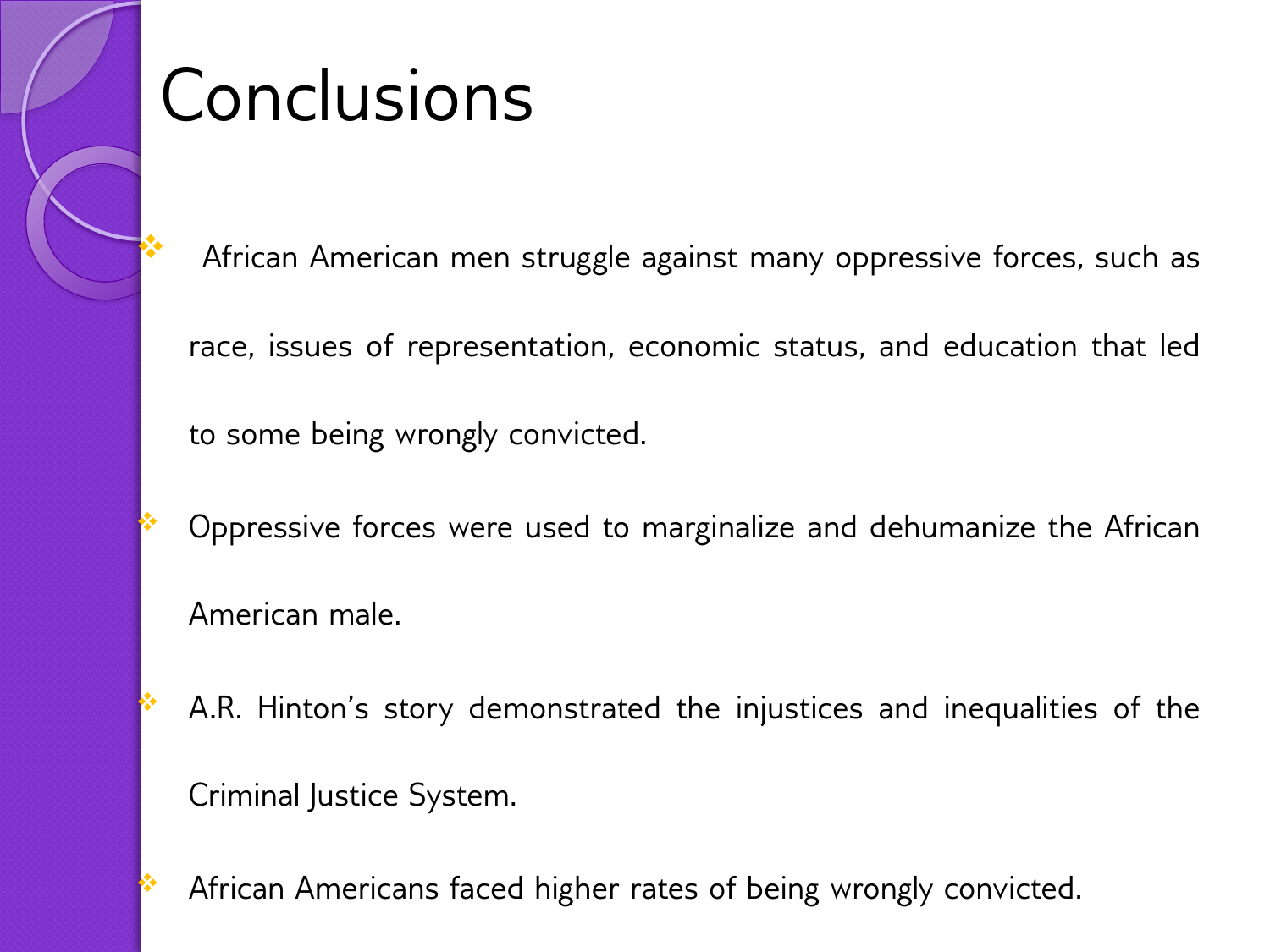

# Conclusions
 African American men struggle against many oppressive forces, such as race, issues of representation, economic status, and education that led to some being wrongly convicted.
Oppressive forces were used to marginalize and dehumanize the African American male.
A.R. Hinton’s story demonstrated the injustices and inequalities of the Criminal Justice System.
African Americans faced higher rates of being wrongly convicted.